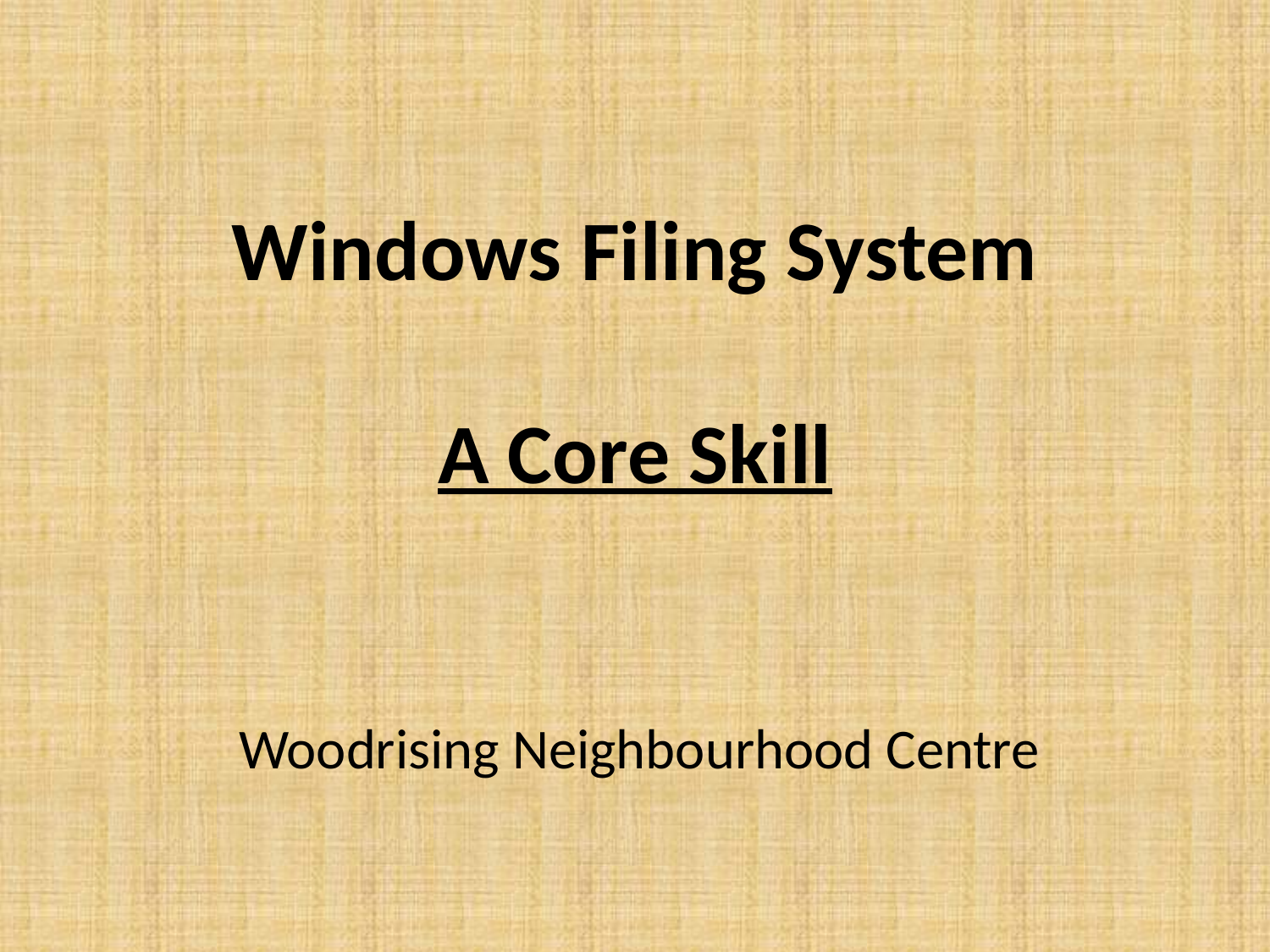

# Windows Filing System A Core Skill
Woodrising Neighbourhood Centre